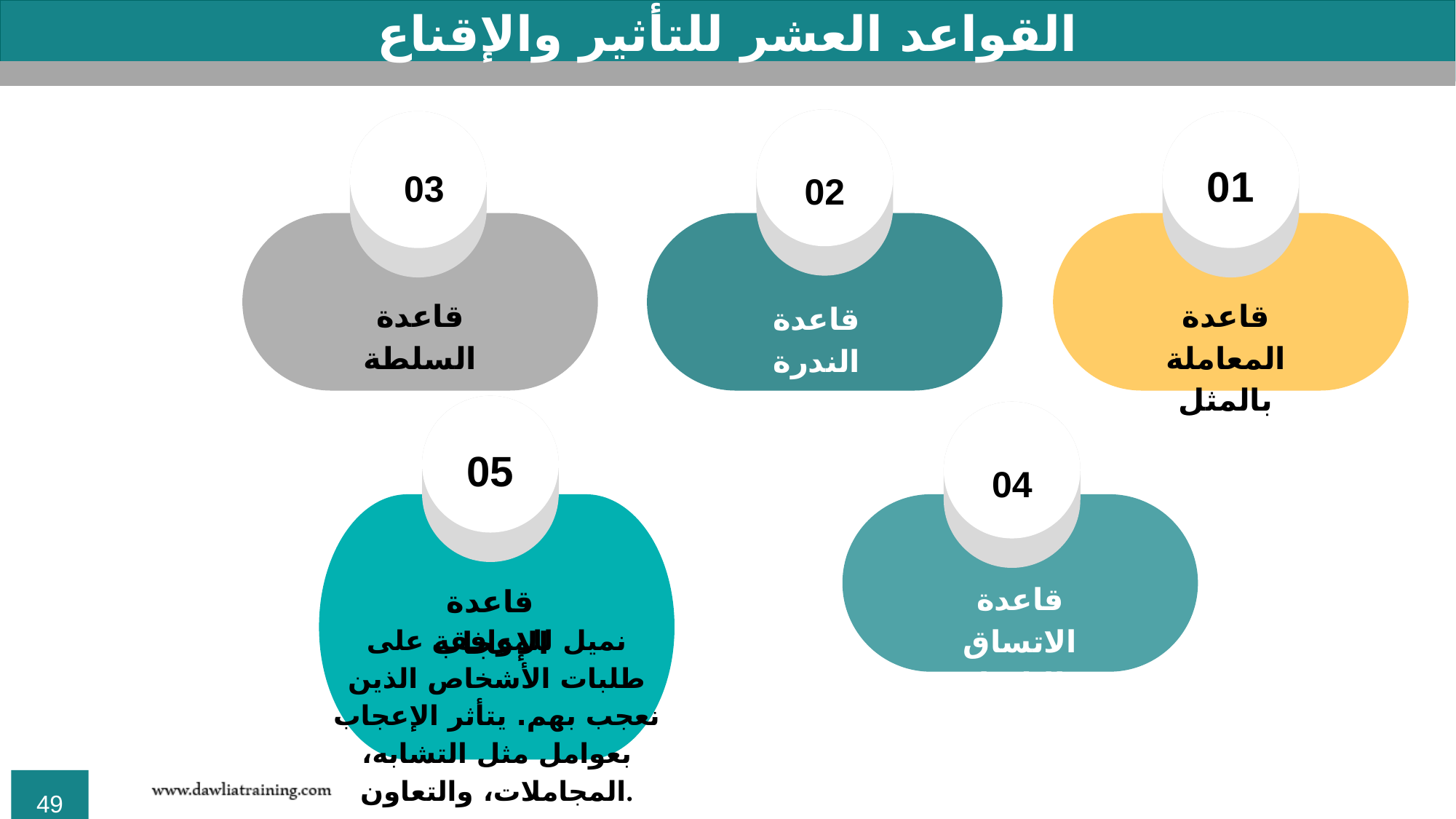

القواعد العشر للتأثير والإقناع

01
03
02
قاعدة السلطة
قاعدة المعاملة بالمثل
قاعدة الندرة

05

04
قاعدة الاتساق والالتزام
قاعدة الإعجاب
نميل للموافقة على طلبات الأشخاص الذين نعجب بهم. يتأثر الإعجاب بعوامل مثل التشابه، المجاملات، والتعاون.